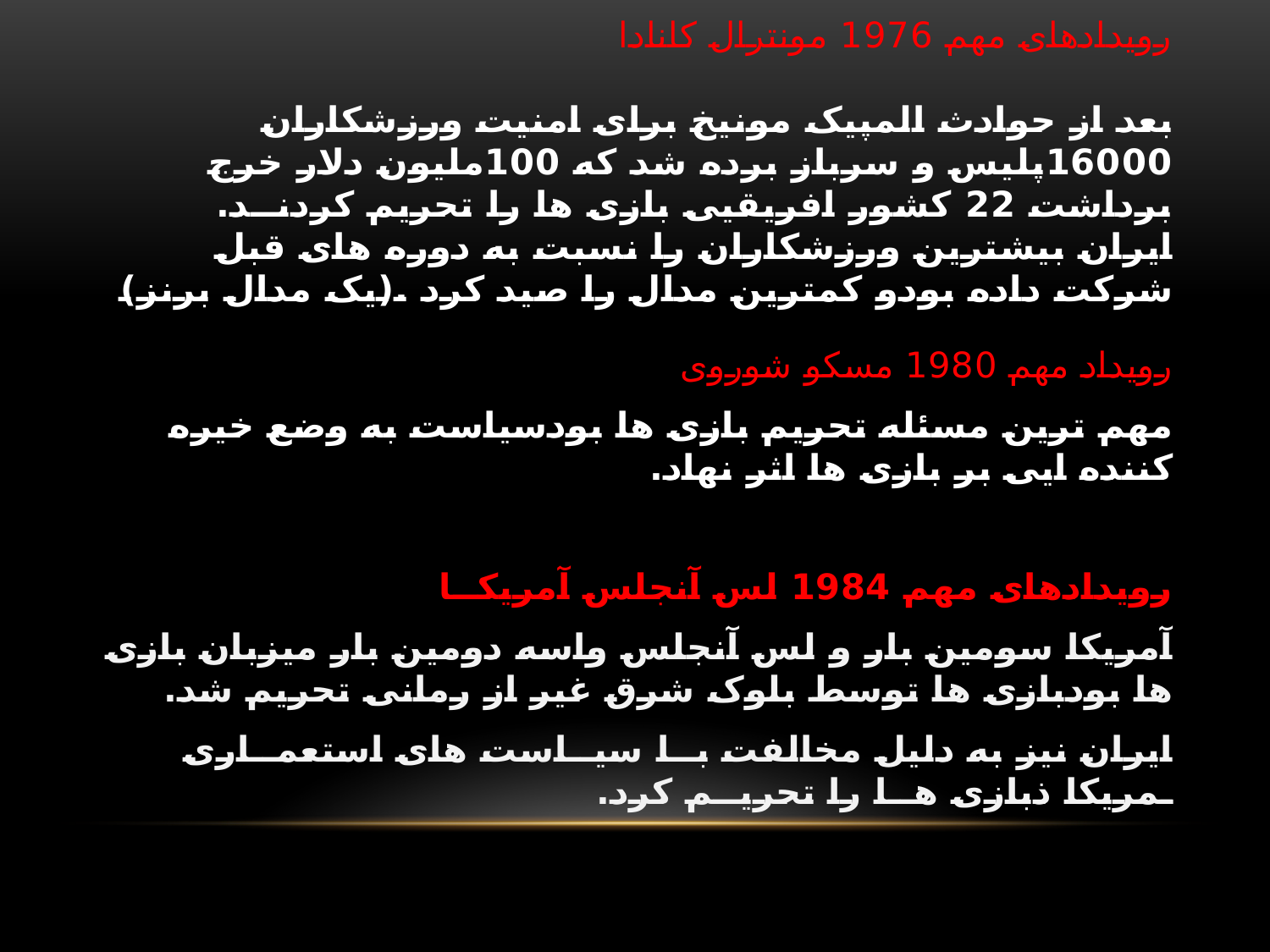

# رویدادهای مهم 1976 مونترال کانادا بعد از حوادث المپیک مونیخ برای امنیت ورزشکاران 16000پلیس و سرباز برده شد که 100ملیون دلار خرج برداشت 22 کشور افریقیی بازی ها را تحریم کردنــد. ایران بیشترین ورزشکاران را نسبت به دوره های قبل شرکت داده بودو کمترین مدال را صید کرد .(یک مدال برنز)
رویداد مهم 1980 مسکو شوروی
مهم ترین مسئله تحریم بازی ها بودسیاست به وضع خیره کننده ایی بر بازی ها اثر نهاد.

رویدادهای مهم 1984 لس آنجلس آمریکــا
آمریکا سومین بار و لس آنجلس واسه دومین بار میزبان بازی ها بودبازی ها توسط بلوک شرق غیر از رمانی تحریم شد.
ایران نیز به دلیل مخالفت بــا سیــاست های استعمــاری ـمریکا ذبازی هــا را تحریــم کرد.